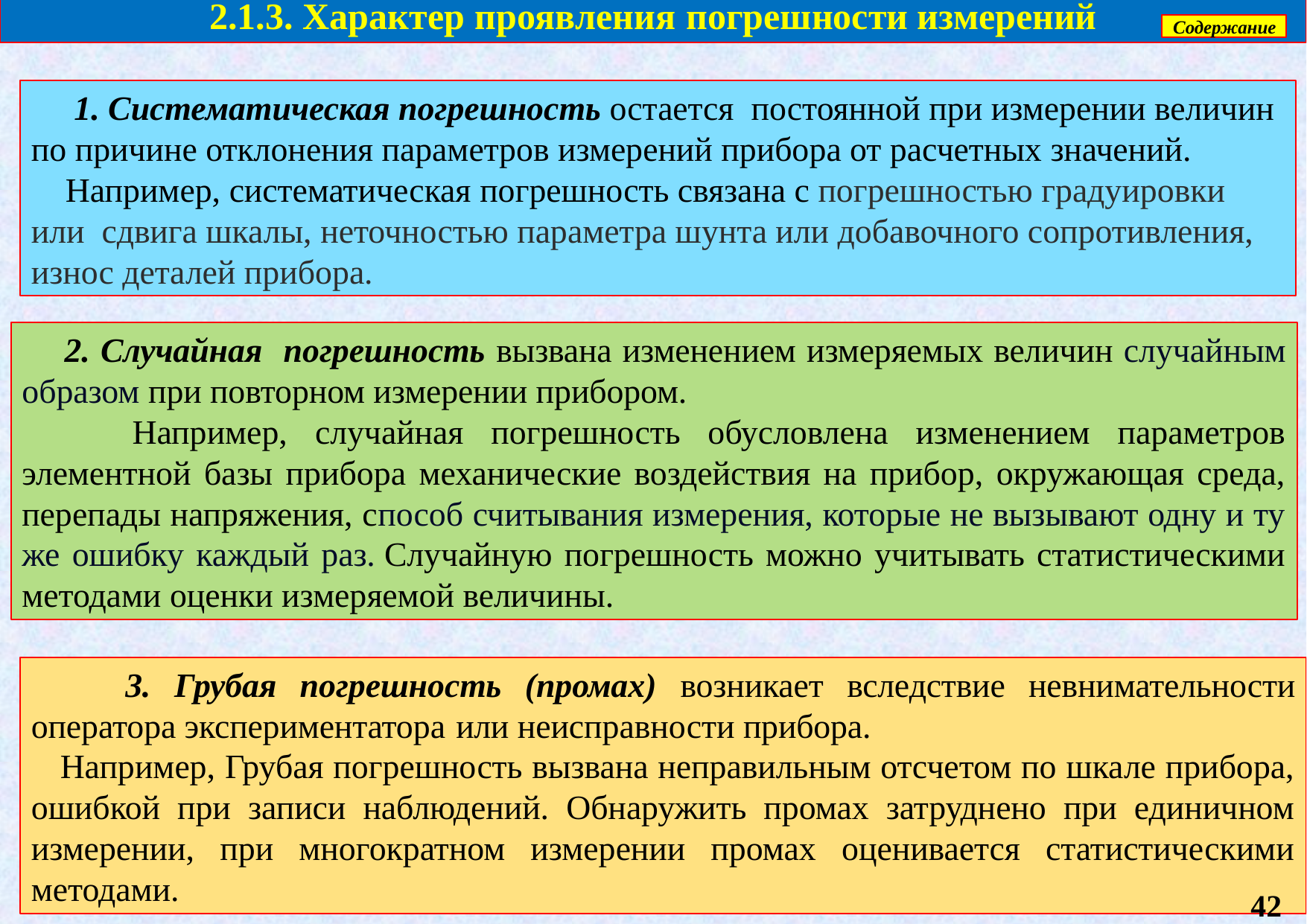

2.1.3. Характер проявления погрешности измерений
Содержание
     1. Систематическая погрешность остается  постоянной при измерении величин по причине отклонения параметров измерений прибора от расчетных значений.
    Например, систематическая погрешность связана с погрешностью градуировки или  сдвига шкалы, неточностью параметра шунта или добавочного сопротивления, износ деталей прибора.
    2. Случайная  погрешность вызвана изменением измеряемых величин случайным образом при повторном измерении прибором.
    Например, случайная погрешность обусловлена изменением параметров элементной базы прибора механические воздействия на прибор, окружающая среда, перепады напряжения, способ считывания измерения, которые не вызывают одну и ту же ошибку каждый раз. Случайную погрешность можно учитывать статистическими методами оценки измеряемой величины.
    3. Грубая погрешность (промах) возникает вследствие невнимательности оператора экспериментатора или неисправности прибора.
   Например, Грубая погрешность вызвана неправильным отсчетом по шкале прибора, ошибкой при записи наблюдений. Обнаружить промах затруднено при единичном измерении, при многократном измерении промах оценивается статистическими методами.
42